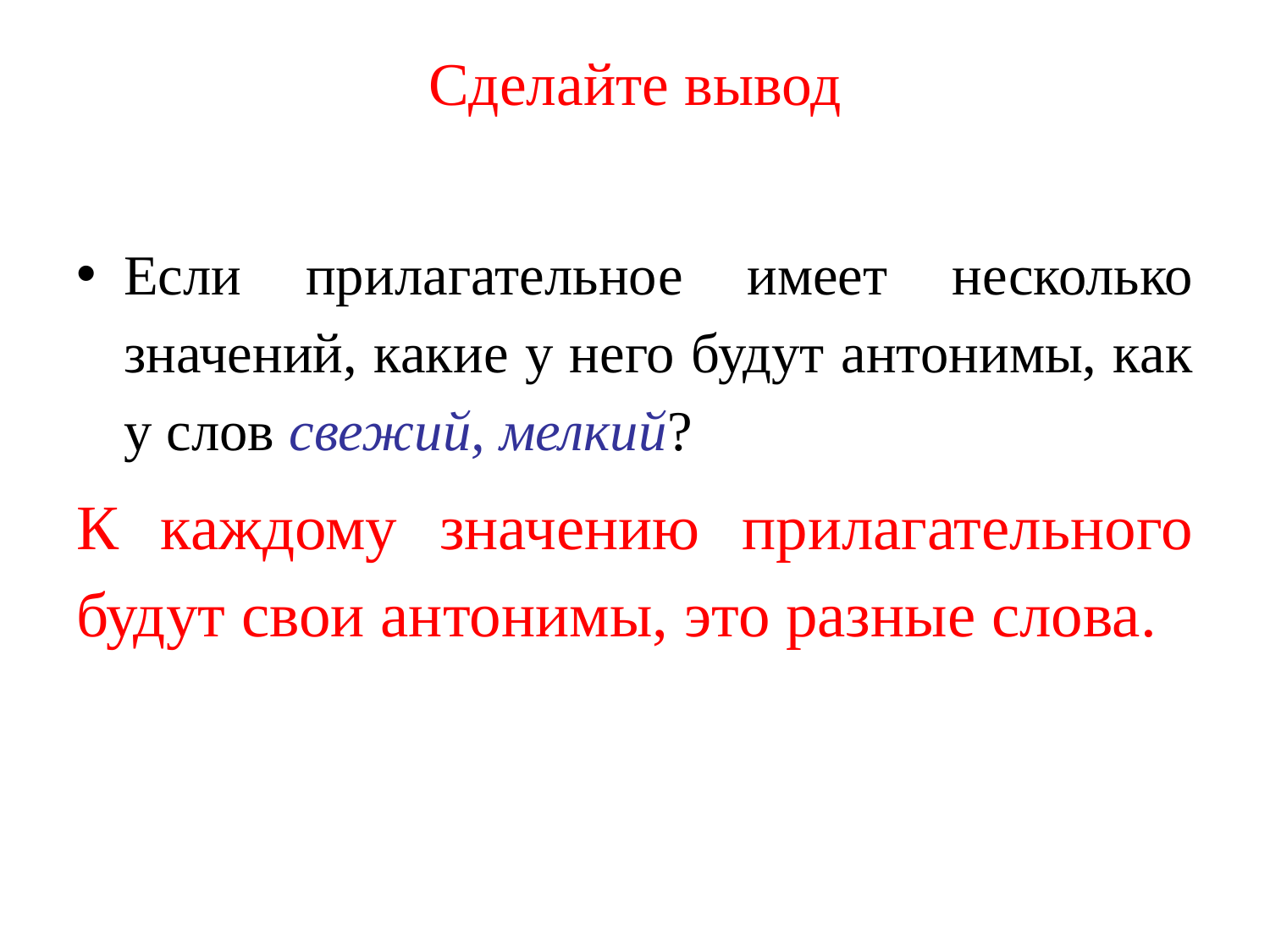

# Сделайте вывод
Если прилагательное имеет несколько значений, какие у него будут антонимы, как у слов свежий, мелкий?
К каждому значению прилагательного будут свои антонимы, это разные слова.